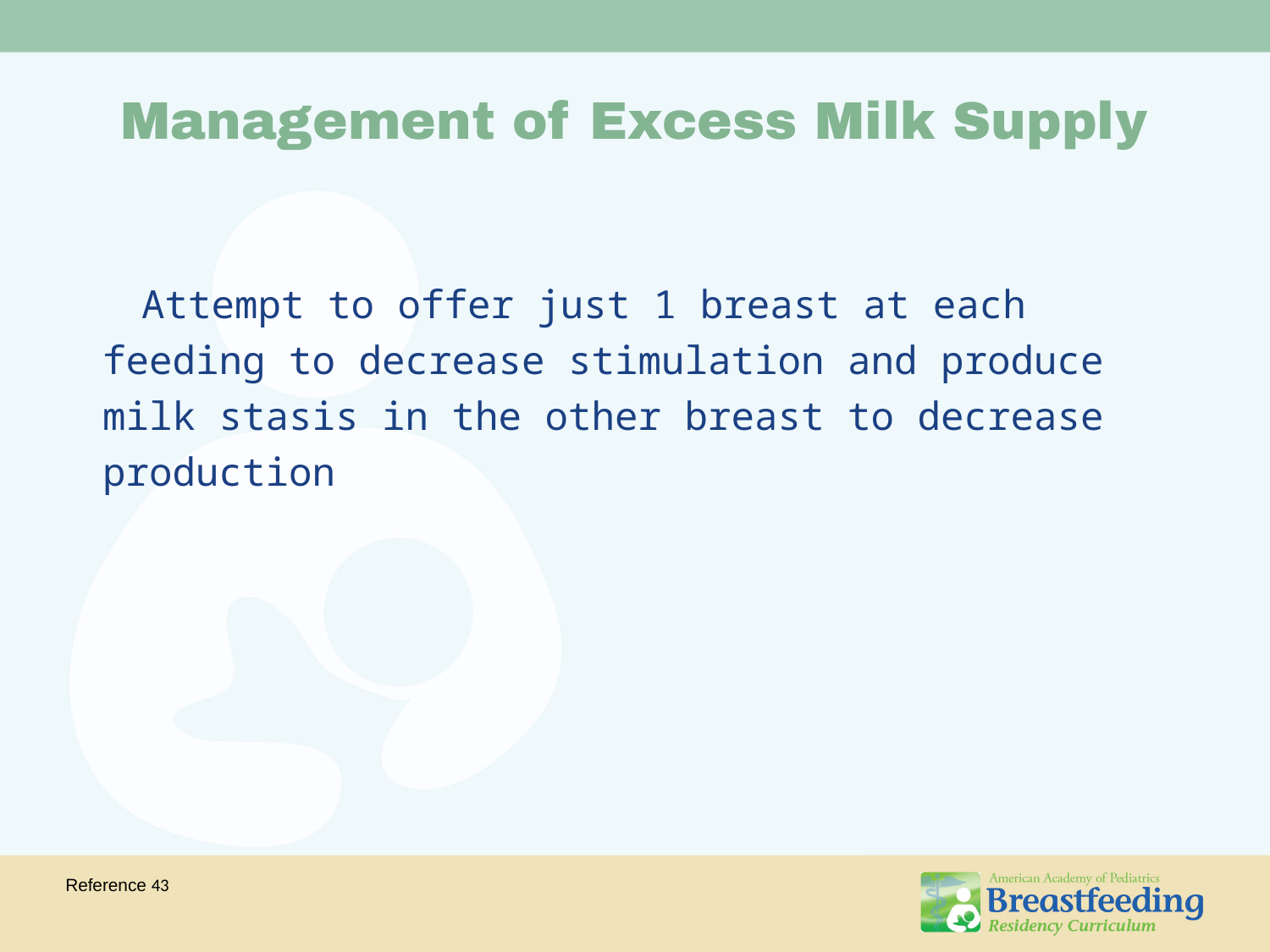

# Management of Excess Milk Supply
   Attempt to offer just 1 breast at each feeding to decrease stimulation and produce milk stasis in the other breast to decrease production
Reference 43